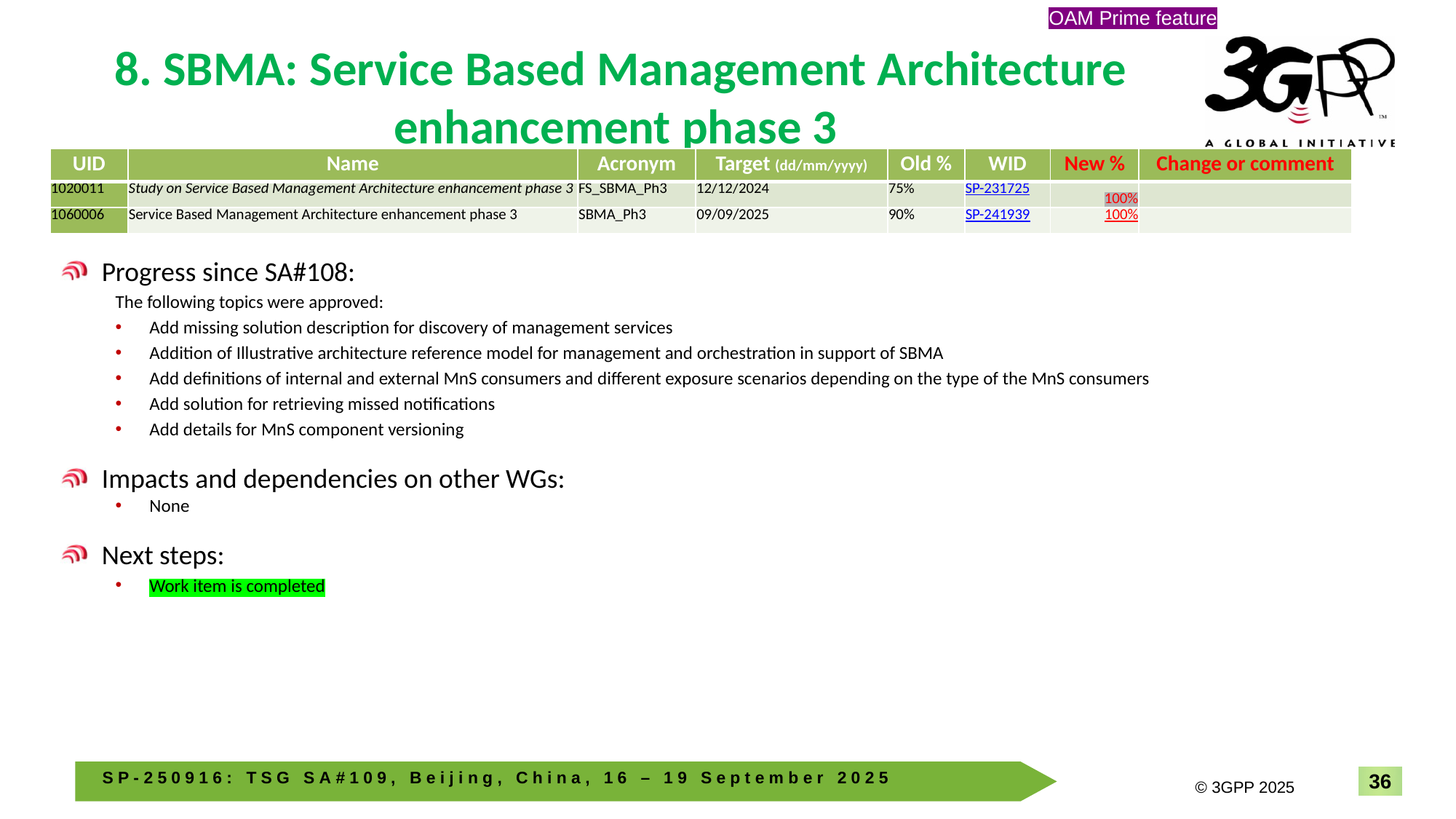

OAM Prime feature
# 8. SBMA: Service Based Management Architecture enhancement phase 3
| UID | Name | Acronym | Target (dd/mm/yyyy) | Old % | WID | New % | Change or comment |
| --- | --- | --- | --- | --- | --- | --- | --- |
| 1020011 | Study on Service Based Management Architecture enhancement phase 3 | FS\_SBMA\_Ph3 | 12/12/2024 | 75% | SP-231725 | 100% |  |
| 1060006 | Service Based Management Architecture enhancement phase 3 | SBMA\_Ph3 | 09/09/2025 | 90% | SP-241939 | 100% |  |
Progress since SA#108:
The following topics were approved:
Add missing solution description for discovery of management services
Addition of Illustrative architecture reference model for management and orchestration in support of SBMA
Add definitions of internal and external MnS consumers and different exposure scenarios depending on the type of the MnS consumers
Add solution for retrieving missed notifications
Add details for MnS component versioning
Impacts and dependencies on other WGs:
None

Next steps:
Work item is completed